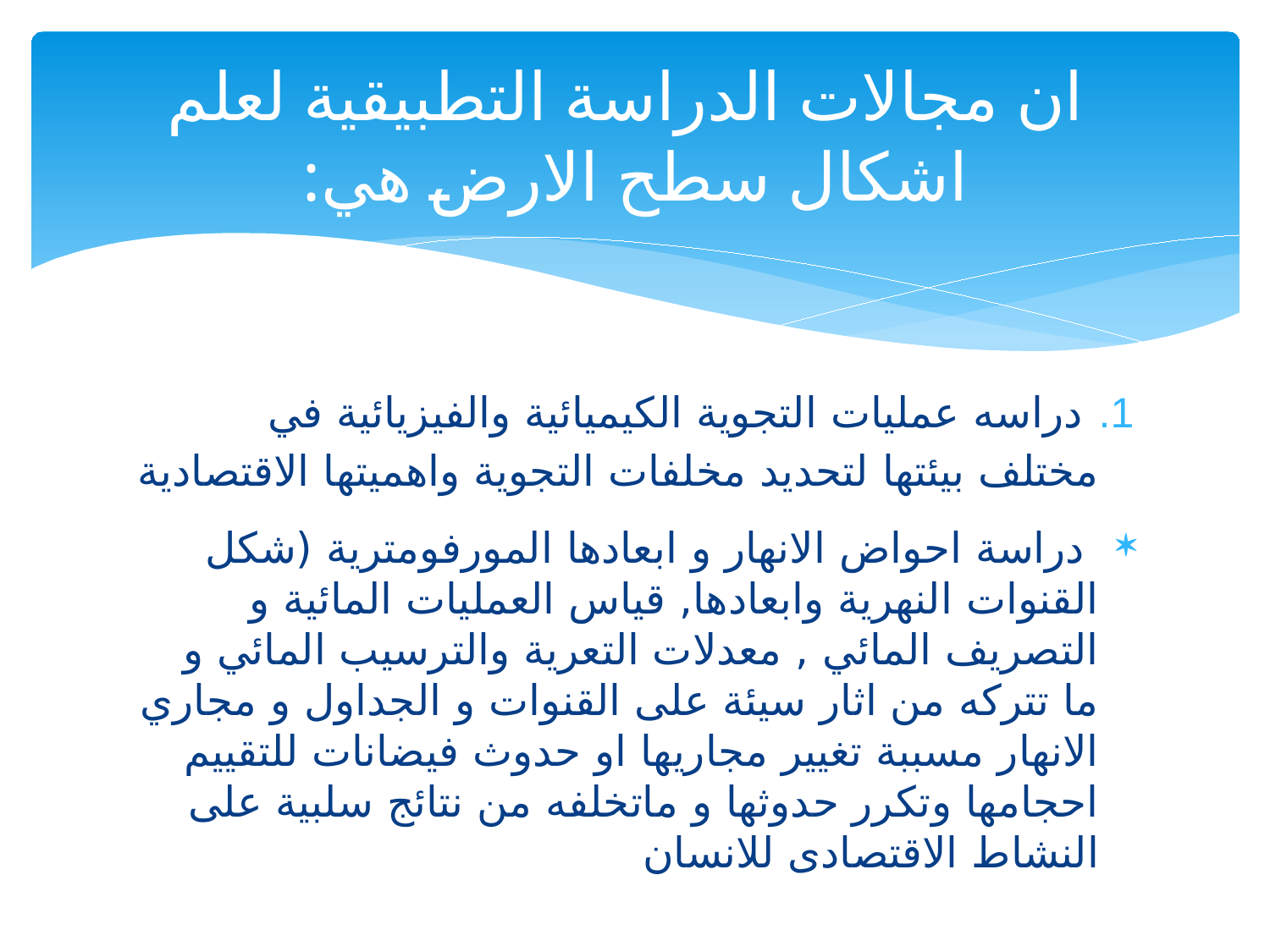

# ان مجالات الدراسة التطبيقية لعلم اشكال سطح الارض هي:
 دراسه عمليات التجوية الكيميائية والفيزيائية في مختلف بيئتها لتحديد مخلفات التجوية واهميتها الاقتصادية
 دراسة احواض الانهار و ابعادها المورفومترية (شكل القنوات النهرية وابعادها, قياس العمليات المائية و التصريف المائي , معدلات التعرية والترسيب المائي و ما تتركه من اثار سيئة على القنوات و الجداول و مجاري الانهار مسببة تغيير مجاريها او حدوث فيضانات للتقييم احجامها وتكرر حدوثها و ماتخلفه من نتائج سلبية على النشاط الاقتصادى للانسان